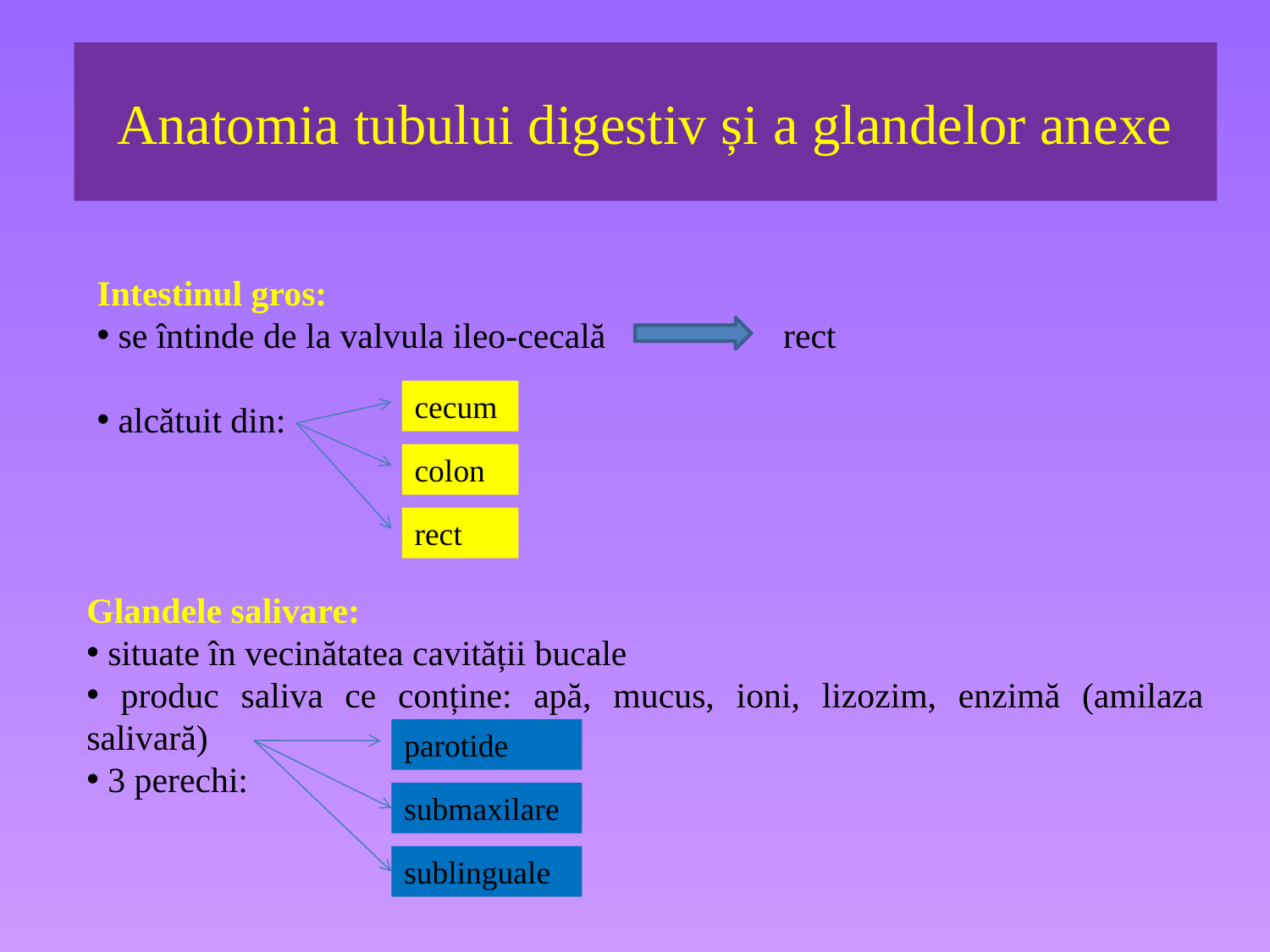

# Anatomia tubului digestiv și a glandelor anexe
Intestinul gros:
 se întinde de la valvula ileo-cecală                    rect

 alcătuit din:

cecum
colon

rect
Glandele salivare:
 situate în vecinătatea cavității bucale
 produc saliva ce conține: apă, mucus, ioni, lizozim, enzimă (amilaza salivară)
 3 perechi:
parotide
submaxilare
sublinguale